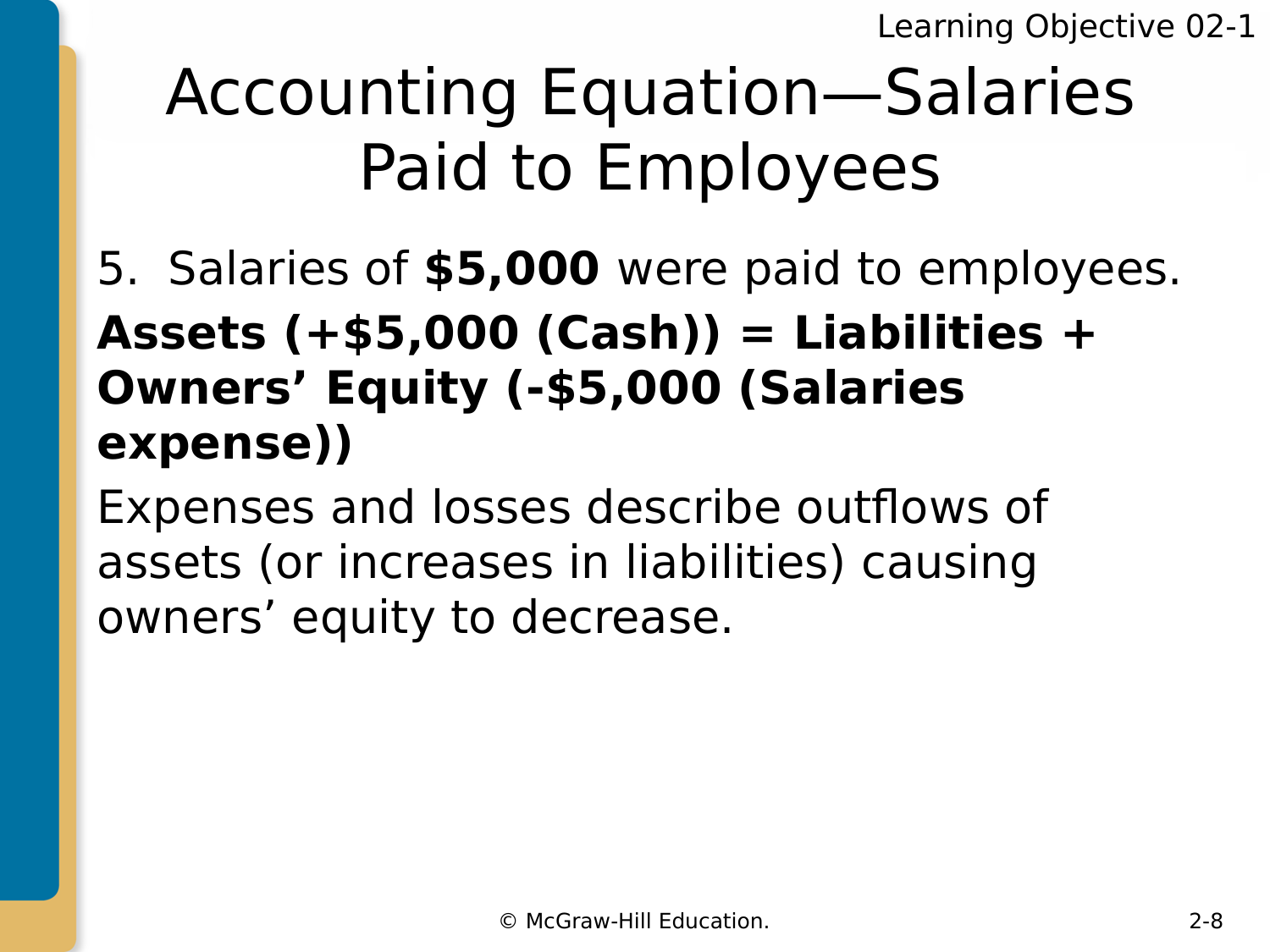

Learning Objective 02-1
# Accounting Equation—Salaries Paid to Employees
Salaries of $5,000 were paid to employees.
Assets (+$5,000 (Cash)) = Liabilities + Owners’ Equity (-$5,000 (Salaries expense))
Expenses and losses describe outflows of assets (or increases in liabilities) causing owners’ equity to decrease.